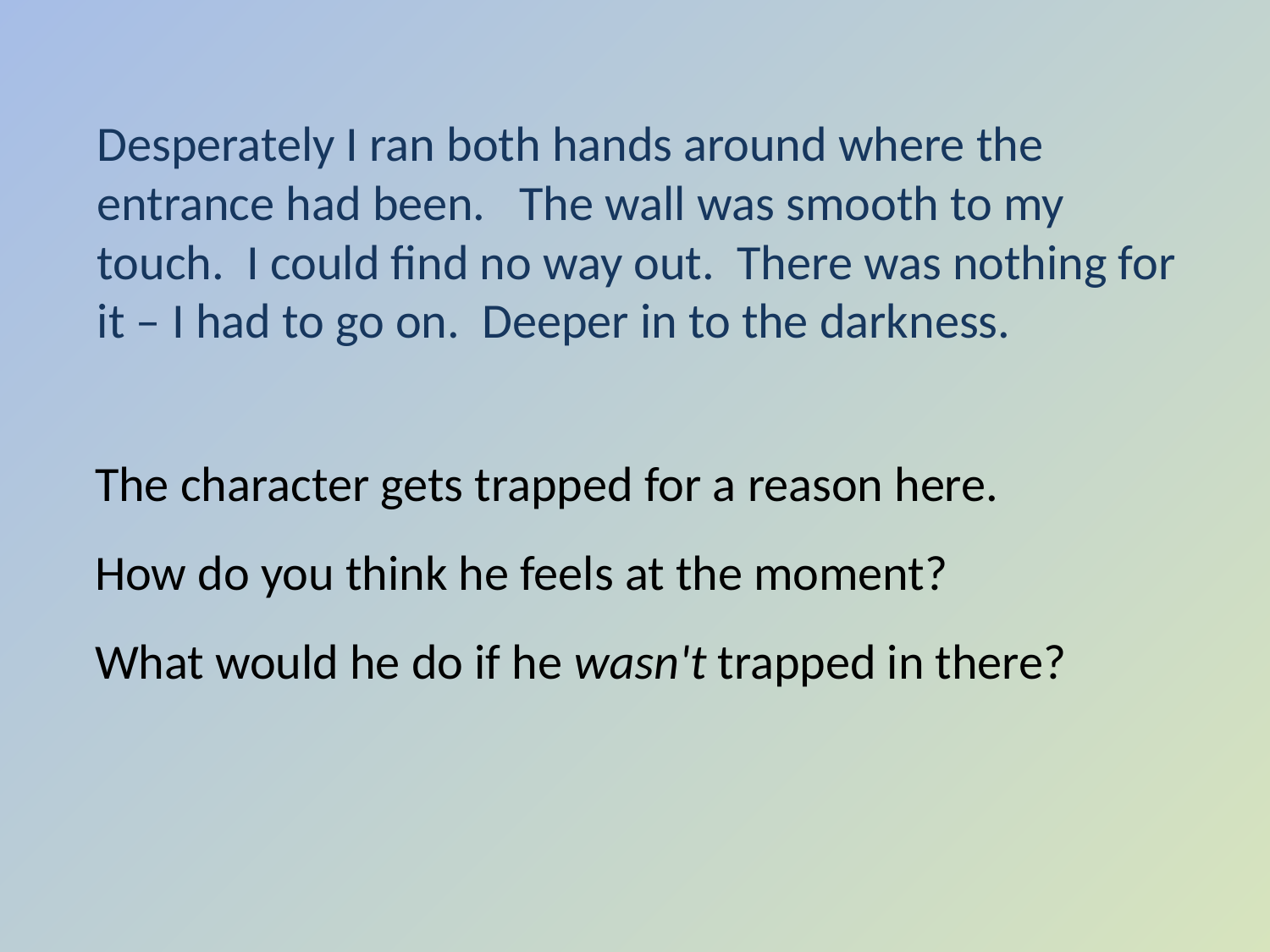

Desperately I ran both hands around where the entrance had been.   The wall was smooth to my touch.  I could find no way out.  There was nothing for it – I had to go on.  Deeper in to the darkness.
The character gets trapped for a reason here.
How do you think he feels at the moment?
What would he do if he wasn't trapped in there?